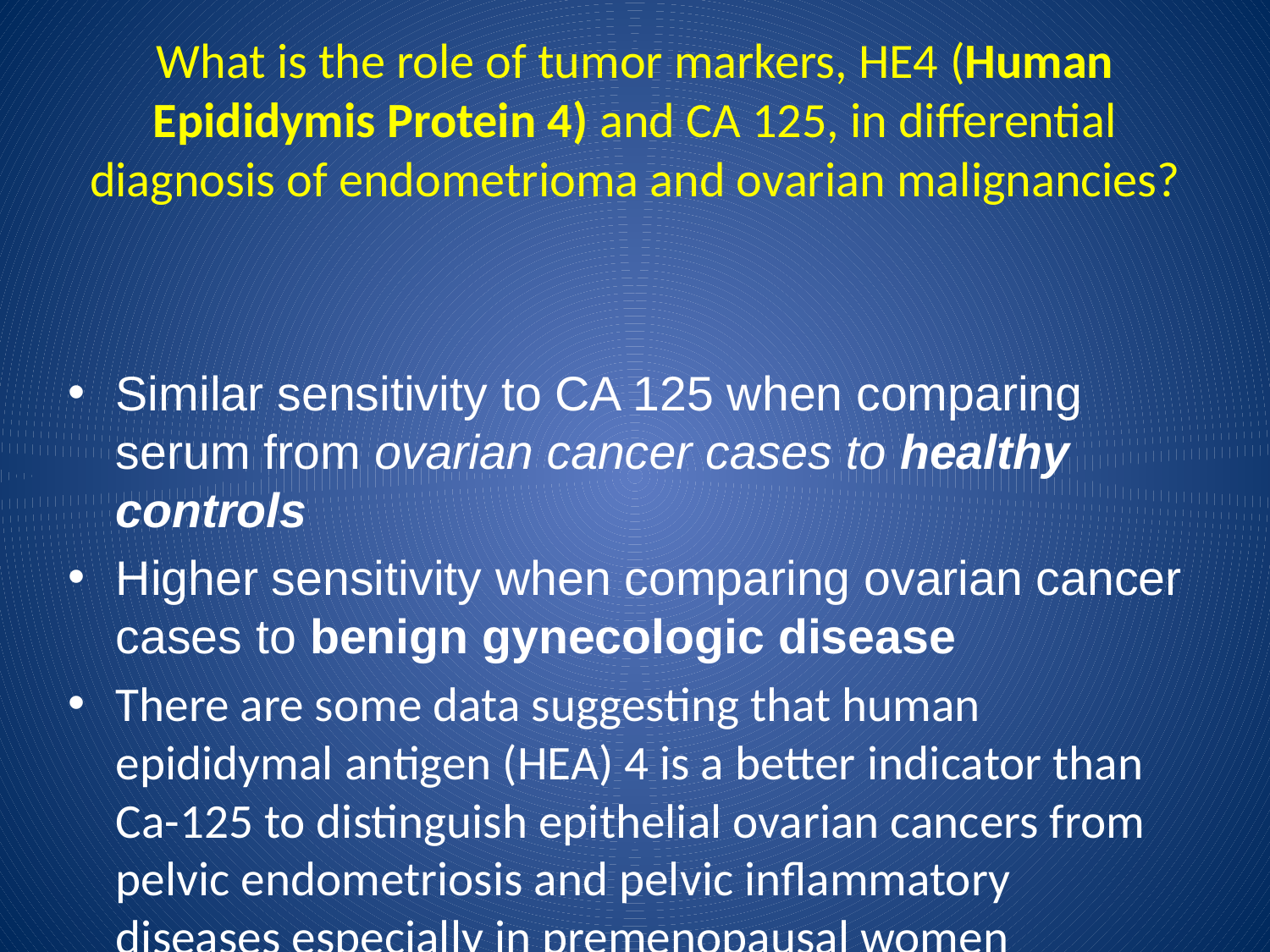

# What is the role of tumor markers, HE4 (Human Epididymis Protein 4) and CA 125, in differential diagnosis of endometrioma and ovarian malignancies?
Similar sensitivity to CA 125 when comparing serum from ovarian cancer cases to healthy controls
Higher sensitivity when comparing ovarian cancer cases to benign gynecologic disease
There are some data suggesting that human epididymal antigen (HEA) 4 is a better indicator than Ca-125 to distinguish epithelial ovarian cancers from pelvic endometriosis and pelvic inflammatory diseases especially in premenopausal women